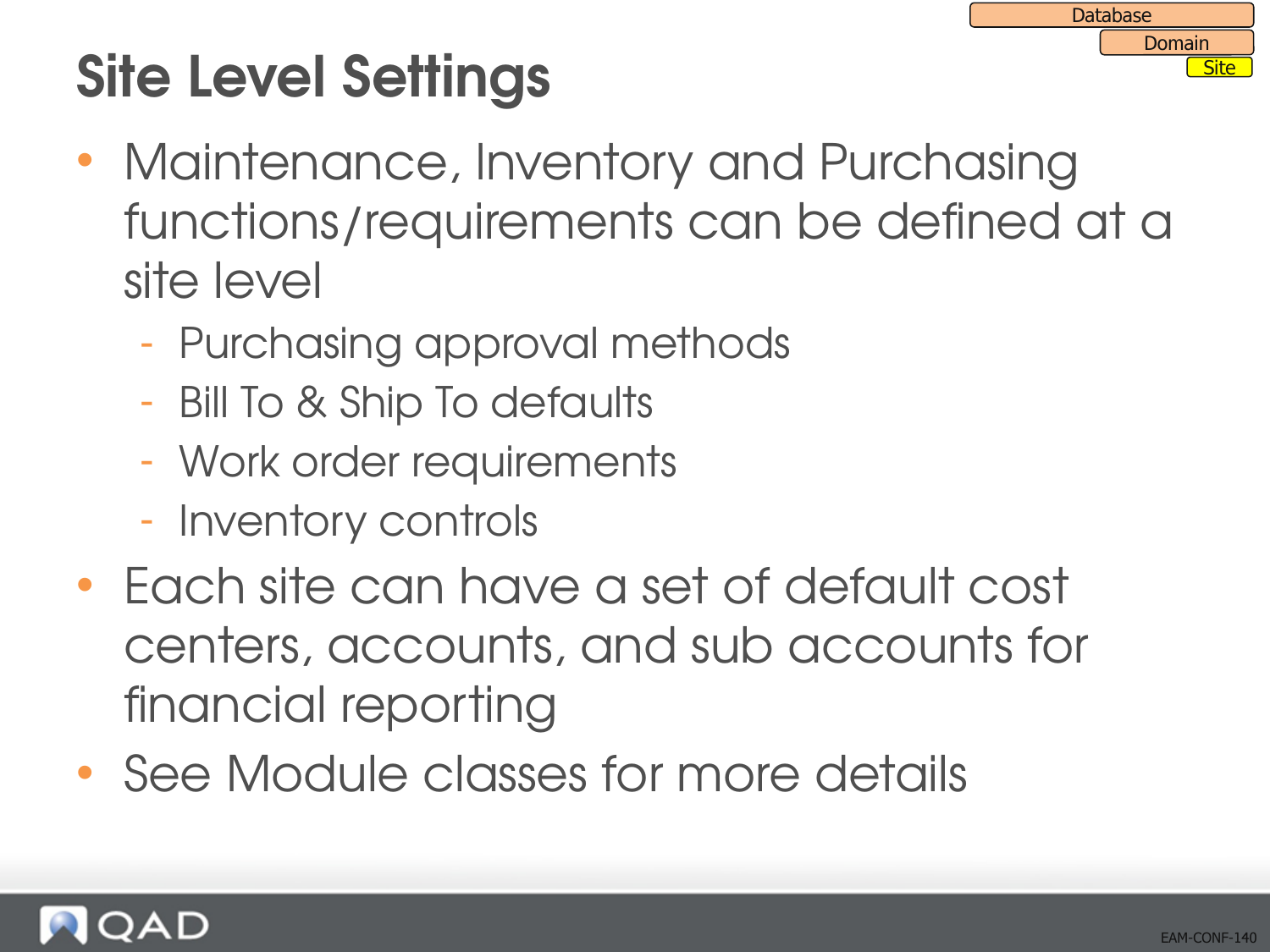

Database
Domain
Site
# Site Level Settings
Maintenance, Inventory and Purchasing functions/requirements can be defined at a site level
Purchasing approval methods
Bill To & Ship To defaults
Work order requirements
Inventory controls
Each site can have a set of default cost centers, accounts, and sub accounts for financial reporting
See Module classes for more details

EAM-CONF-140